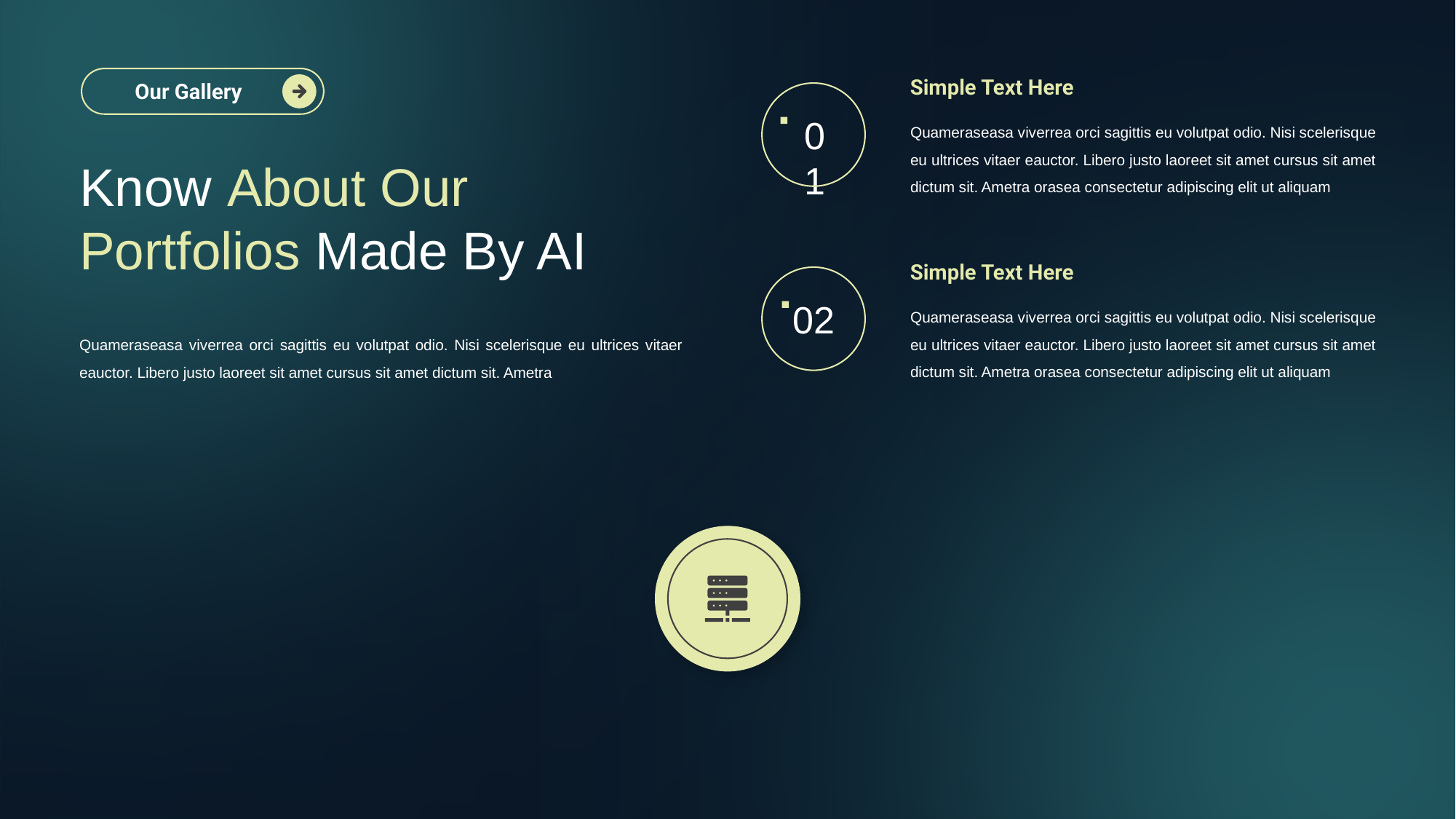

Simple Text Here
Our Gallery

01
Quameraseasa viverrea orci sagittis eu volutpat odio. Nisi scelerisque eu ultrices vitaer eauctor. Libero justo laoreet sit amet cursus sit amet dictum sit. Ametra orasea consectetur adipiscing elit ut aliquam

Know About Our Portfolios Made By AI
Simple Text Here

02
Quameraseasa viverrea orci sagittis eu volutpat odio. Nisi scelerisque eu ultrices vitaer eauctor. Libero justo laoreet sit amet cursus sit amet dictum sit. Ametra orasea consectetur adipiscing elit ut aliquam

Quameraseasa viverrea orci sagittis eu volutpat odio. Nisi scelerisque eu ultrices vitaer eauctor. Libero justo laoreet sit amet cursus sit amet dictum sit. Ametra